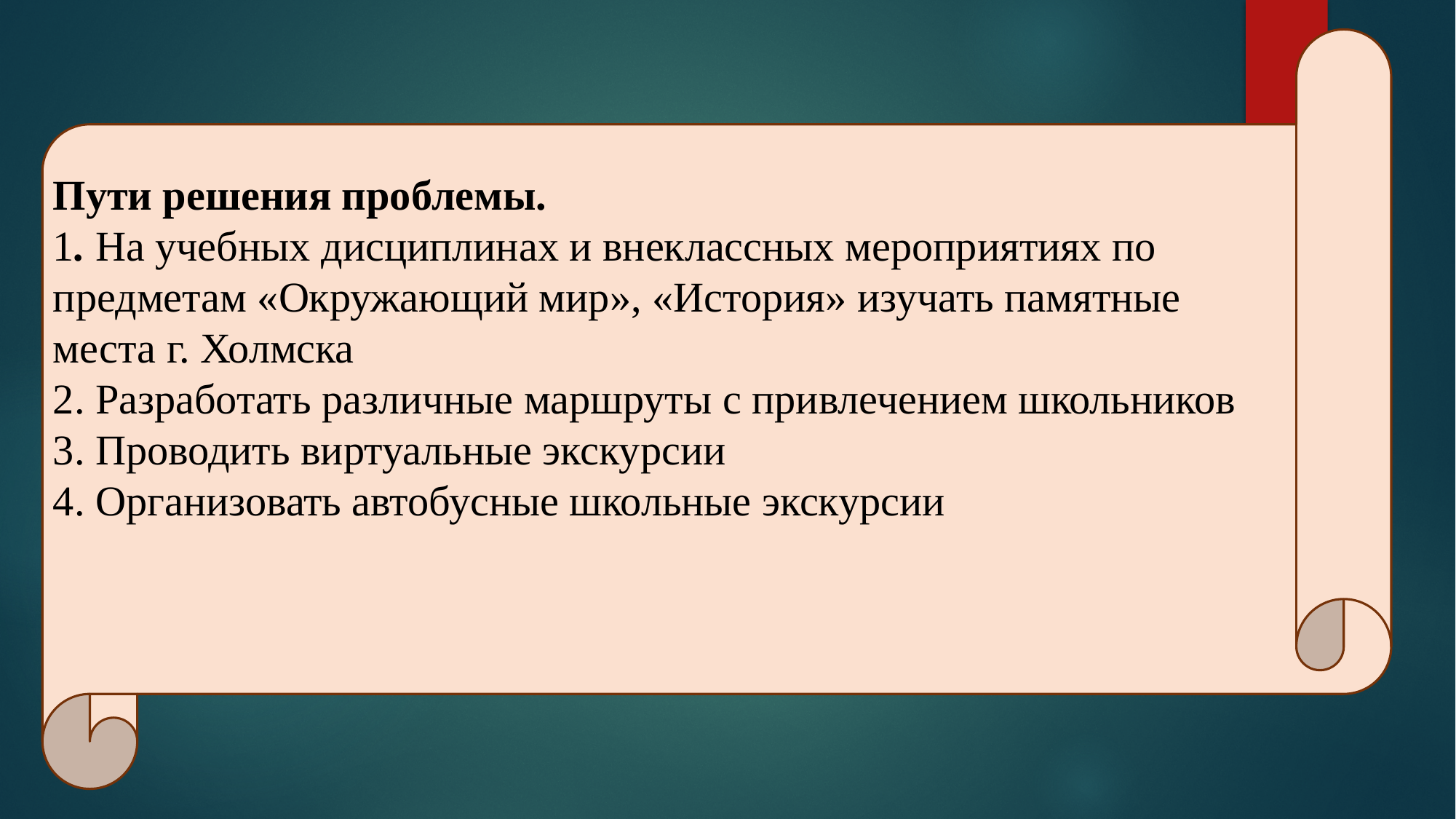

#
Пути решения проблемы.
1. На учебных дисциплинах и внеклассных мероприятиях по предметам «Окружающий мир», «История» изучать памятные места г. Холмска
2. Разработать различные маршруты с привлечением школьников
3. Проводить виртуальные экскурсии
4. Организовать автобусные школьные экскурсии